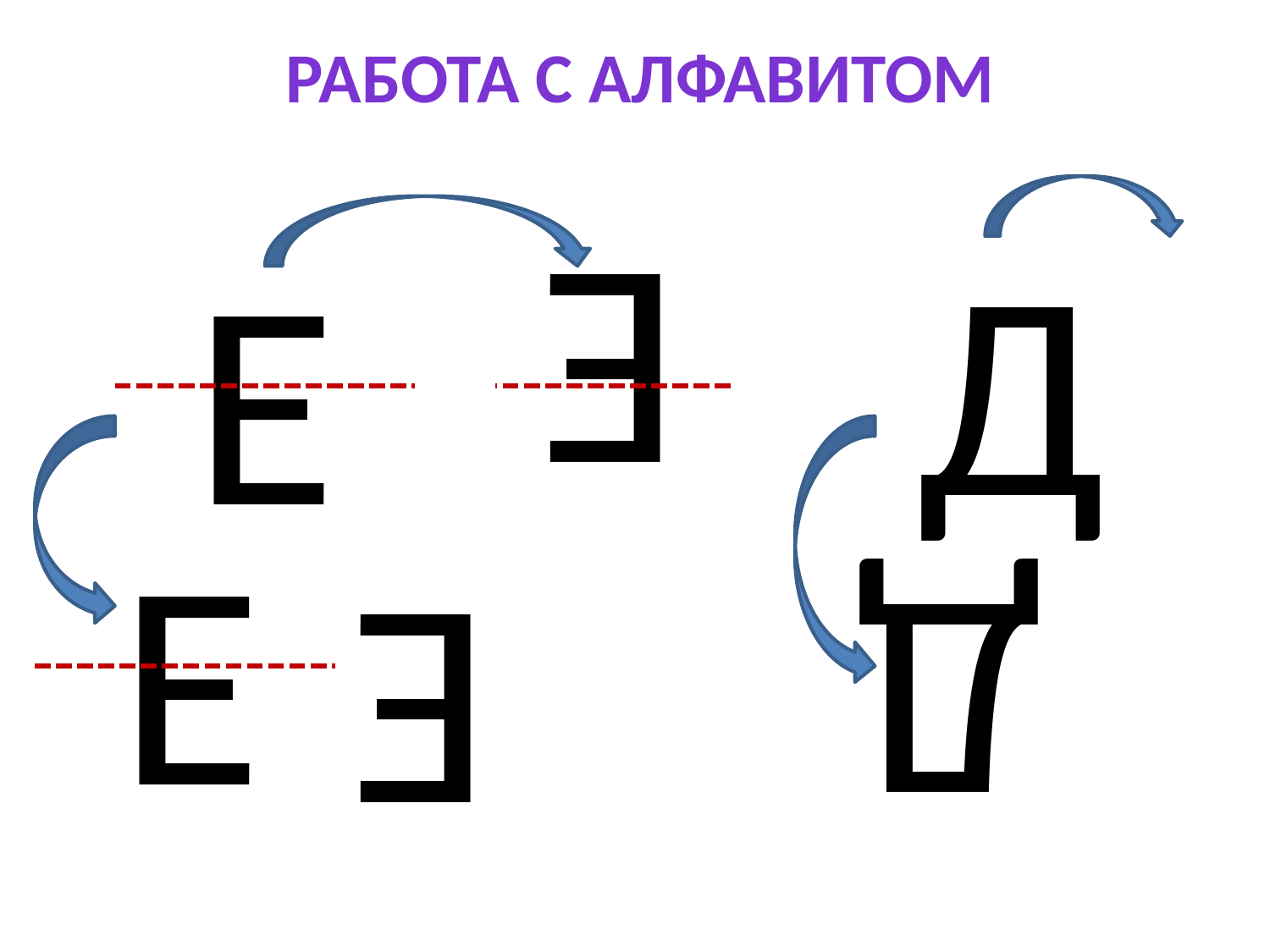

Работа с алфавитом

Д
Е
Е

Е
Д
Е